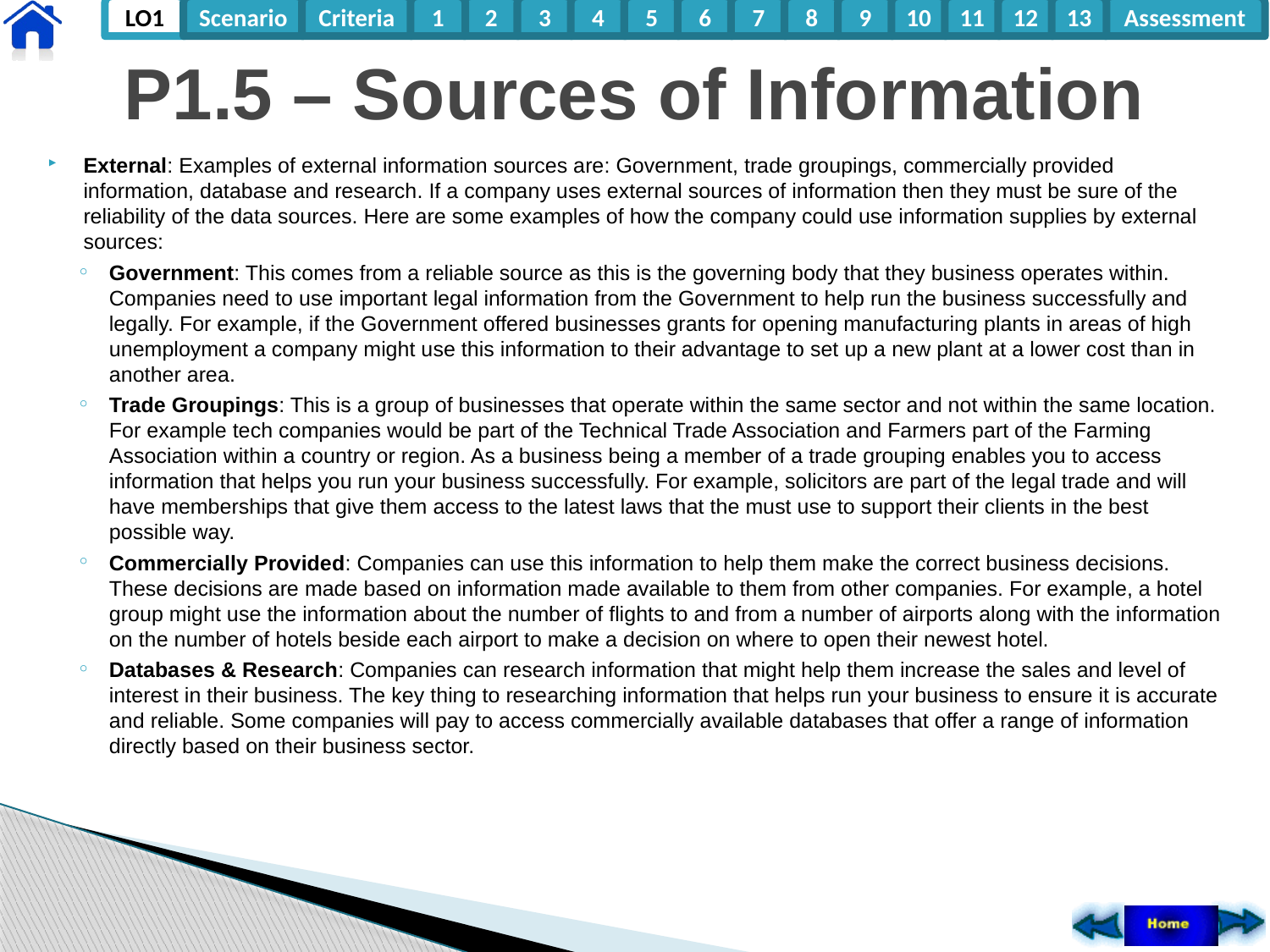

# P1.5 – Sources of Information
External: Examples of external information sources are: Government, trade groupings, commercially provided information, database and research. If a company uses external sources of information then they must be sure of the reliability of the data sources. Here are some examples of how the company could use information supplies by external sources:
Government: This comes from a reliable source as this is the governing body that they business operates within. Companies need to use important legal information from the Government to help run the business successfully and legally. For example, if the Government offered businesses grants for opening manufacturing plants in areas of high unemployment a company might use this information to their advantage to set up a new plant at a lower cost than in another area.
Trade Groupings: This is a group of businesses that operate within the same sector and not within the same location. For example tech companies would be part of the Technical Trade Association and Farmers part of the Farming Association within a country or region. As a business being a member of a trade grouping enables you to access information that helps you run your business successfully. For example, solicitors are part of the legal trade and will have memberships that give them access to the latest laws that the must use to support their clients in the best possible way.
Commercially Provided: Companies can use this information to help them make the correct business decisions. These decisions are made based on information made available to them from other companies. For example, a hotel group might use the information about the number of flights to and from a number of airports along with the information on the number of hotels beside each airport to make a decision on where to open their newest hotel.
Databases & Research: Companies can research information that might help them increase the sales and level of interest in their business. The key thing to researching information that helps run your business to ensure it is accurate and reliable. Some companies will pay to access commercially available databases that offer a range of information directly based on their business sector.